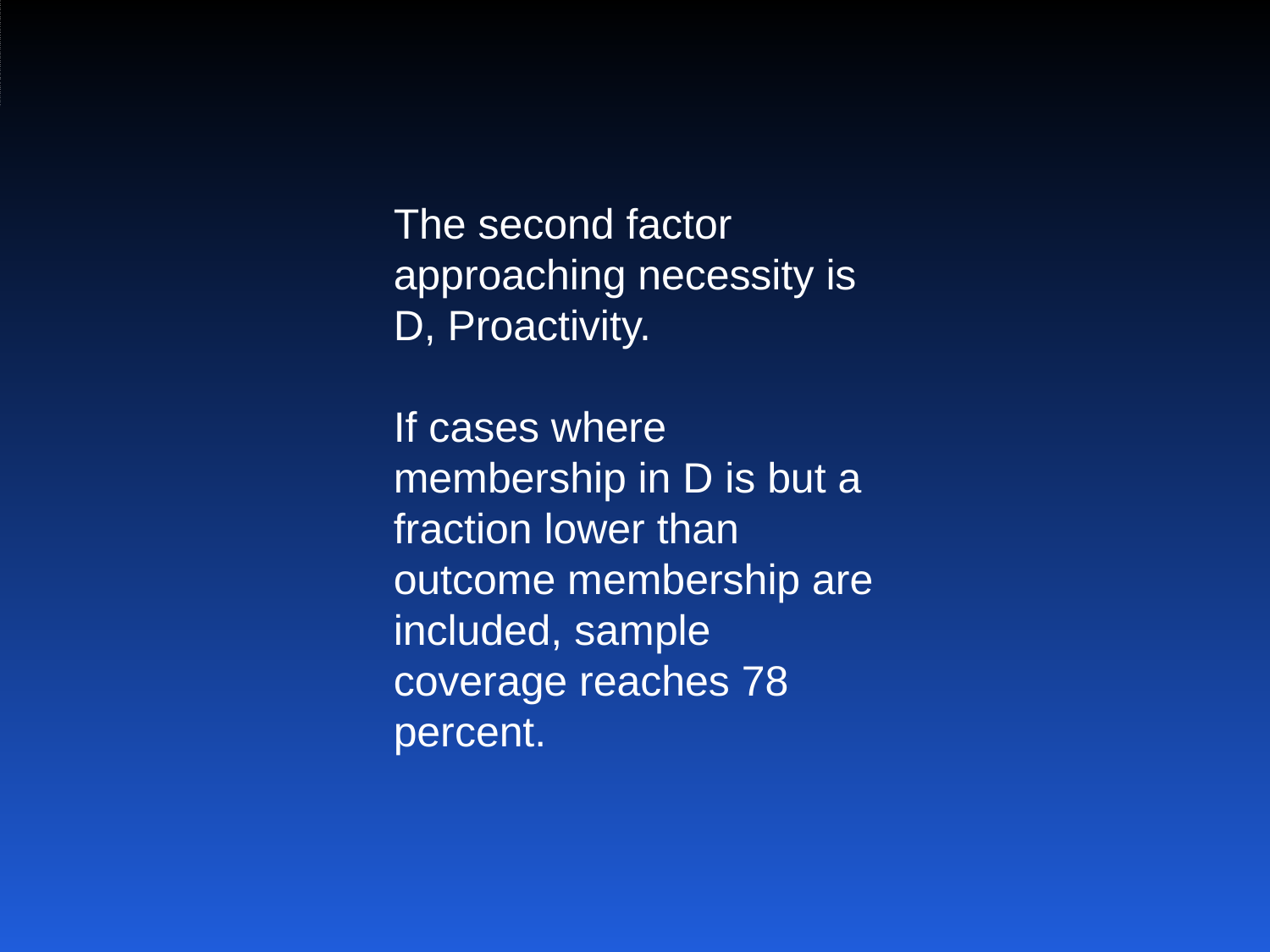

# The second factor approaching necessity is D, Proactivity.
The second factor approaching necessity is D, Proactivity.

If cases where membership in D is but a fraction lower than outcome membership are included, sample coverage reaches 78 percent.